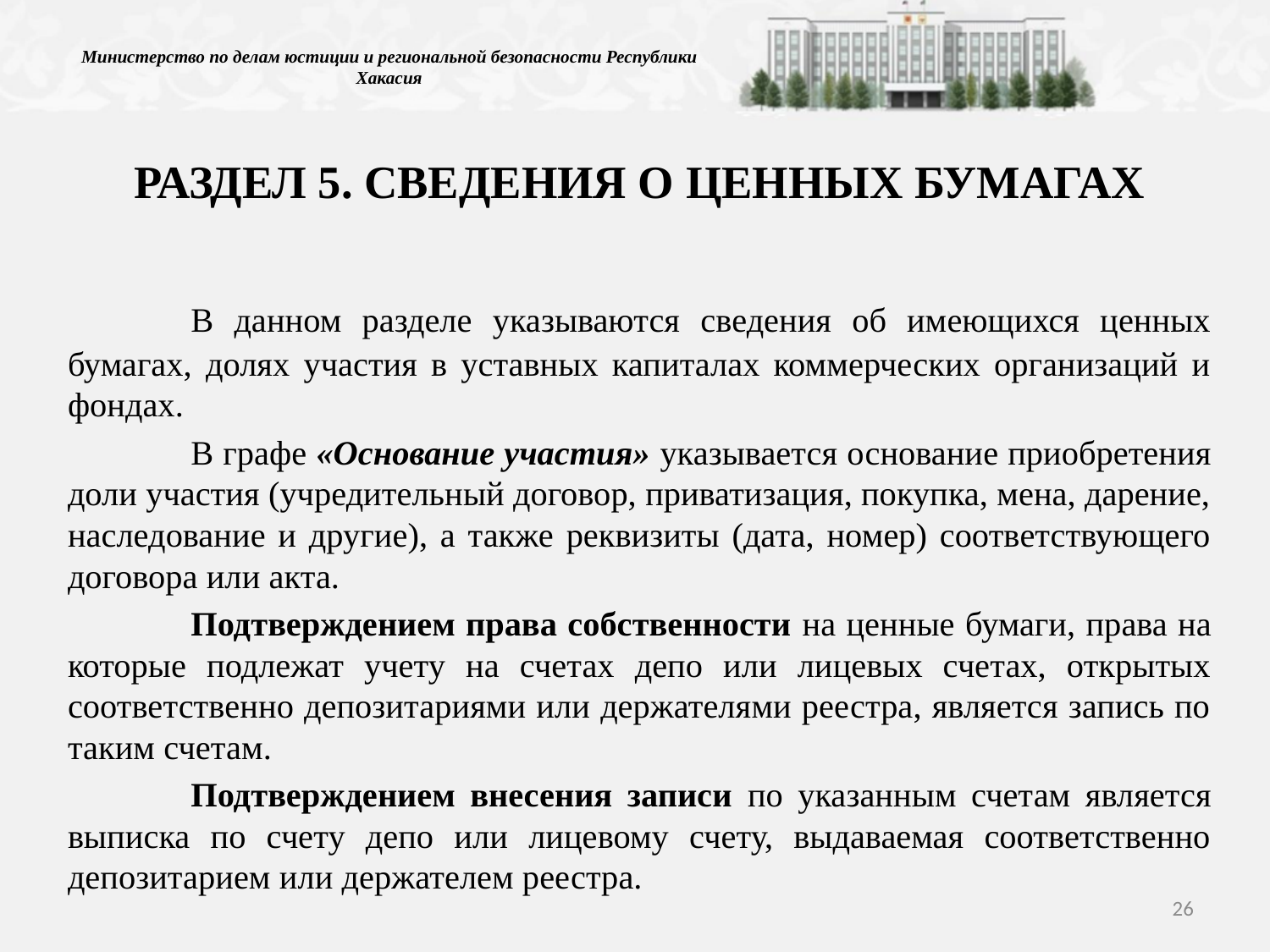

# Министерство по делам юстиции и региональной безопасности Республики Хакасия
РАЗДЕЛ 5. СВЕДЕНИЯ О ЦЕННЫХ БУМАГАХ

	В данном разделе указываются сведения об имеющихся ценных бумагах, долях участия в уставных капиталах коммерческих организаций и фондах.
	В графе «Основание участия» указывается основание приобретения доли участия (учредительный договор, приватизация, покупка, мена, дарение, наследование и другие), а также реквизиты (дата, номер) соответствующего договора или акта.
	Подтверждением права собственности на ценные бумаги, права на которые подлежат учету на счетах депо или лицевых счетах, открытых соответственно депозитариями или держателями реестра, является запись по таким счетам.
	Подтверждением внесения записи по указанным счетам является выписка по счету депо или лицевому счету, выдаваемая соответственно депозитарием или держателем реестра.

26